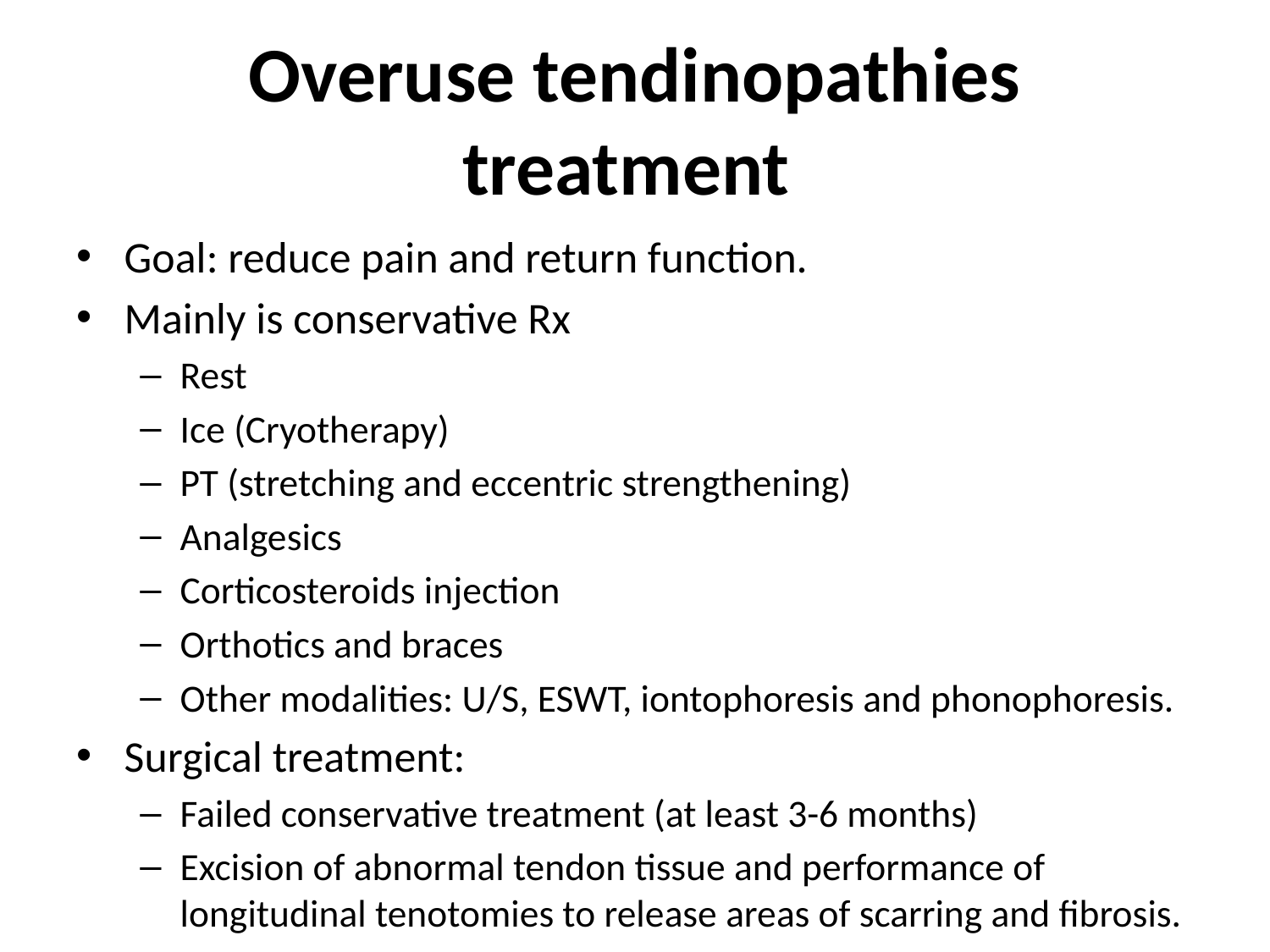

# Overuse tendinopathies treatment
Goal: reduce pain and return function.
Mainly is conservative Rx
Rest
Ice (Cryotherapy)
PT (stretching and eccentric strengthening)
Analgesics
Corticosteroids injection
Orthotics and braces
Other modalities: U/S, ESWT, iontophoresis and phonophoresis.
Surgical treatment:
Failed conservative treatment (at least 3-6 months)
Excision of abnormal tendon tissue and performance of longitudinal tenotomies to release areas of scarring and fibrosis.